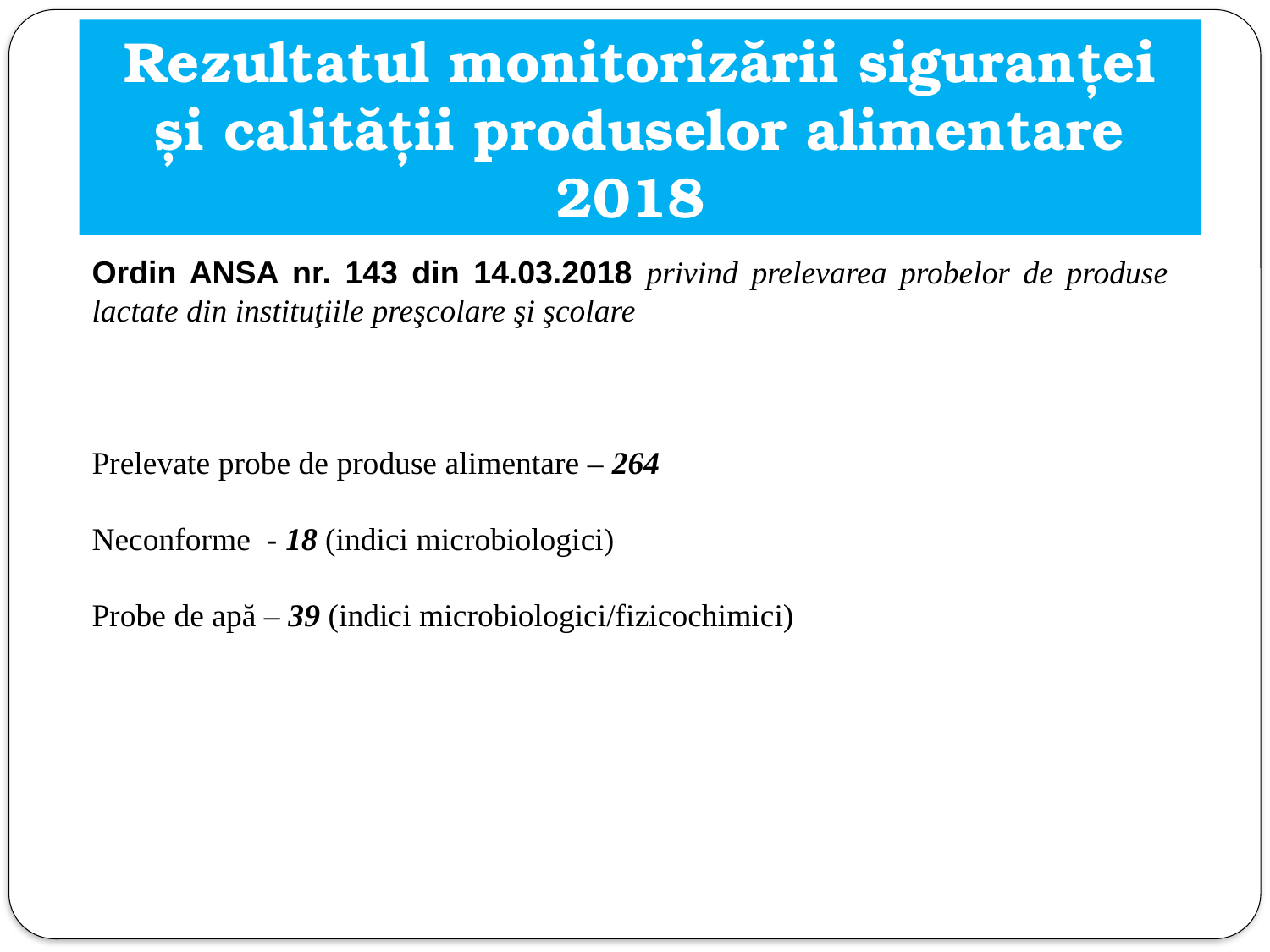

Rezultatul monitorizării siguranței și calității produselor alimentare 2018

Ordin ANSA nr. 143 din 14.03.2018 privind prelevarea probelor de produse lactate din instituţiile preşcolare şi şcolare

Prelevate probe de produse alimentare – 264

Neconforme  - 18 (indici microbiologici)

Probe de apă – 39 (indici microbiologici/fizicochimici)